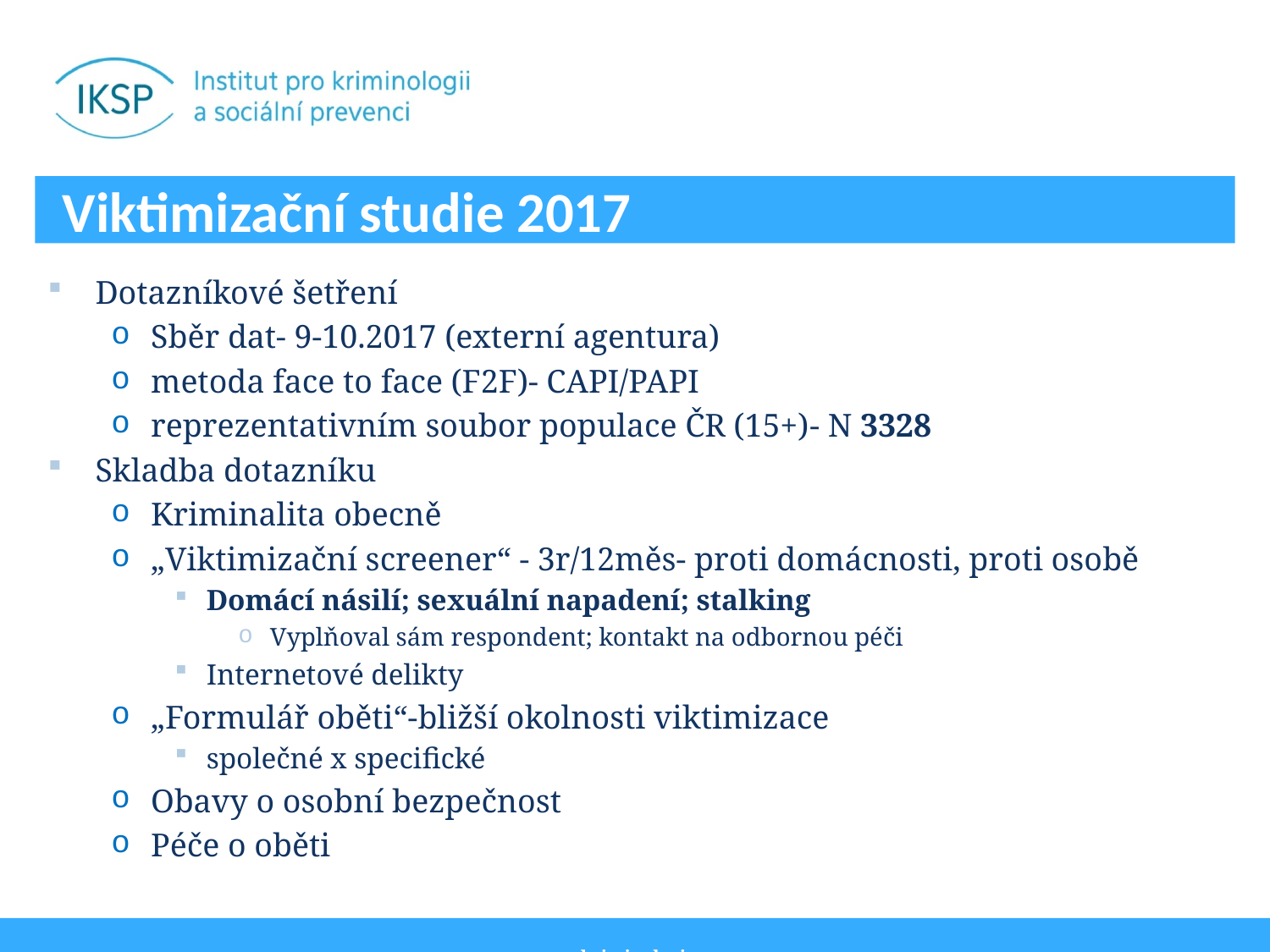

# Viktimizační studie 2017
Dotazníkové šetření
Sběr dat- 9-10.2017 (externí agentura)
metoda face to face (F2F)- CAPI/PAPI
reprezentativním soubor populace ČR (15+)- N 3328
Skladba dotazníku
Kriminalita obecně
„Viktimizační screener“ - 3r/12měs- proti domácnosti, proti osobě
Domácí násilí; sexuální napadení; stalking
Vyplňoval sám respondent; kontakt na odbornou péči
Internetové delikty
„Formulář oběti“-bližší okolnosti viktimizace
společné x specifické
Obavy o osobní bezpečnost
Péče o oběti